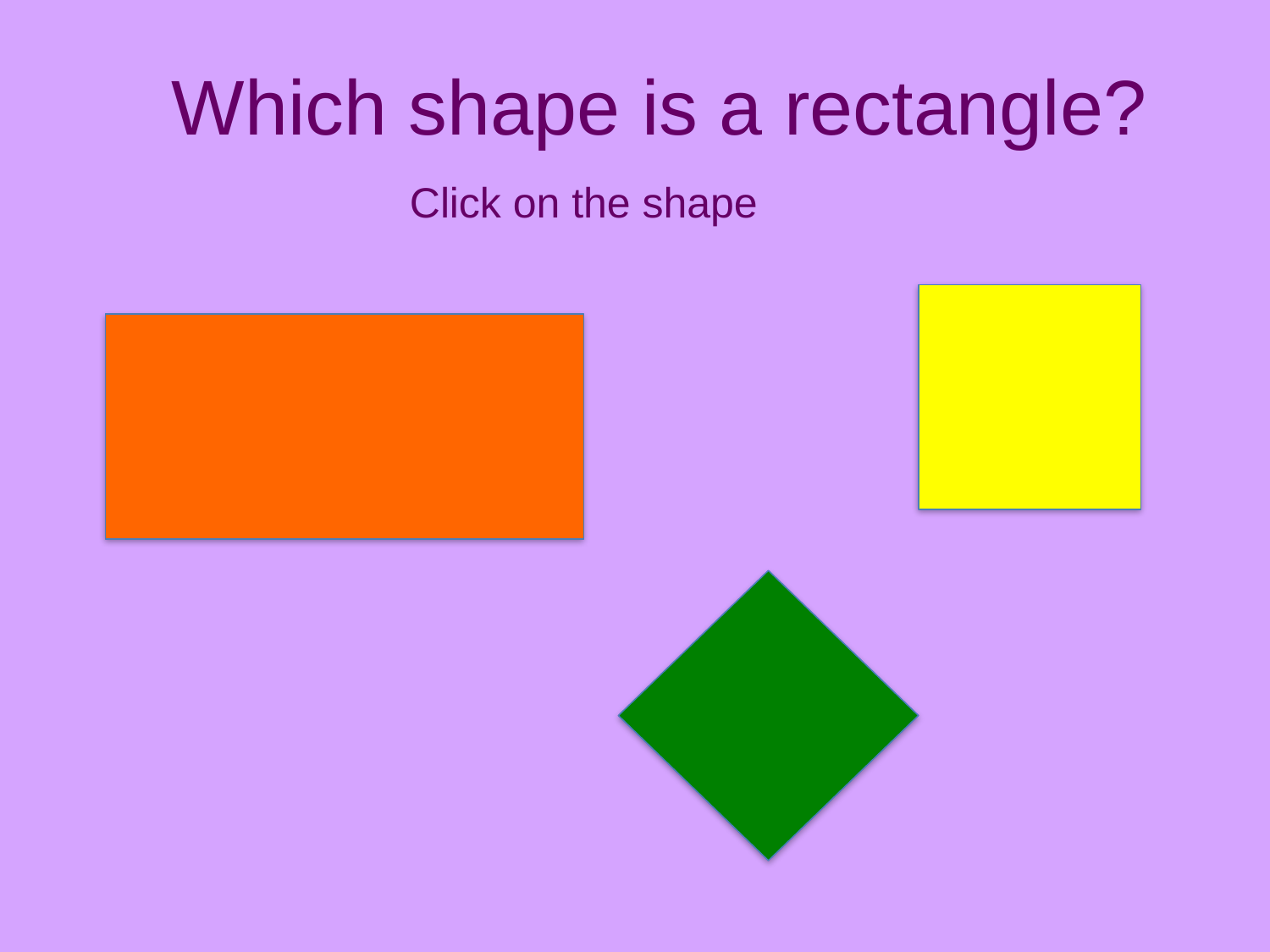

Which shape is a rectangle?
Click on the shape